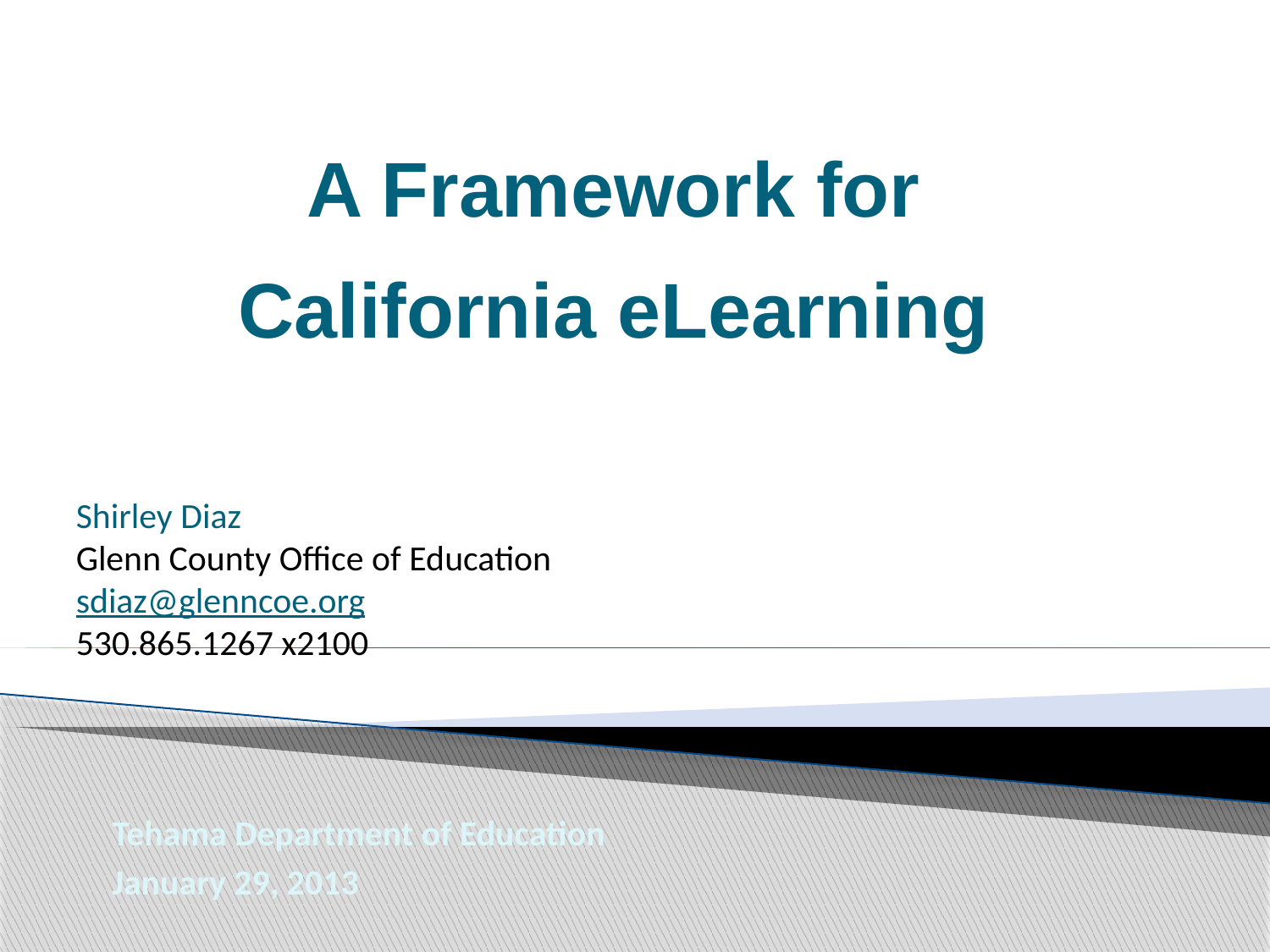

# A Framework for California eLearning

Shirley Diaz
Glenn County Office of Education
sdiaz@glenncoe.org
530.865.1267 x2100
Tehama Department of Education
January 29, 2013